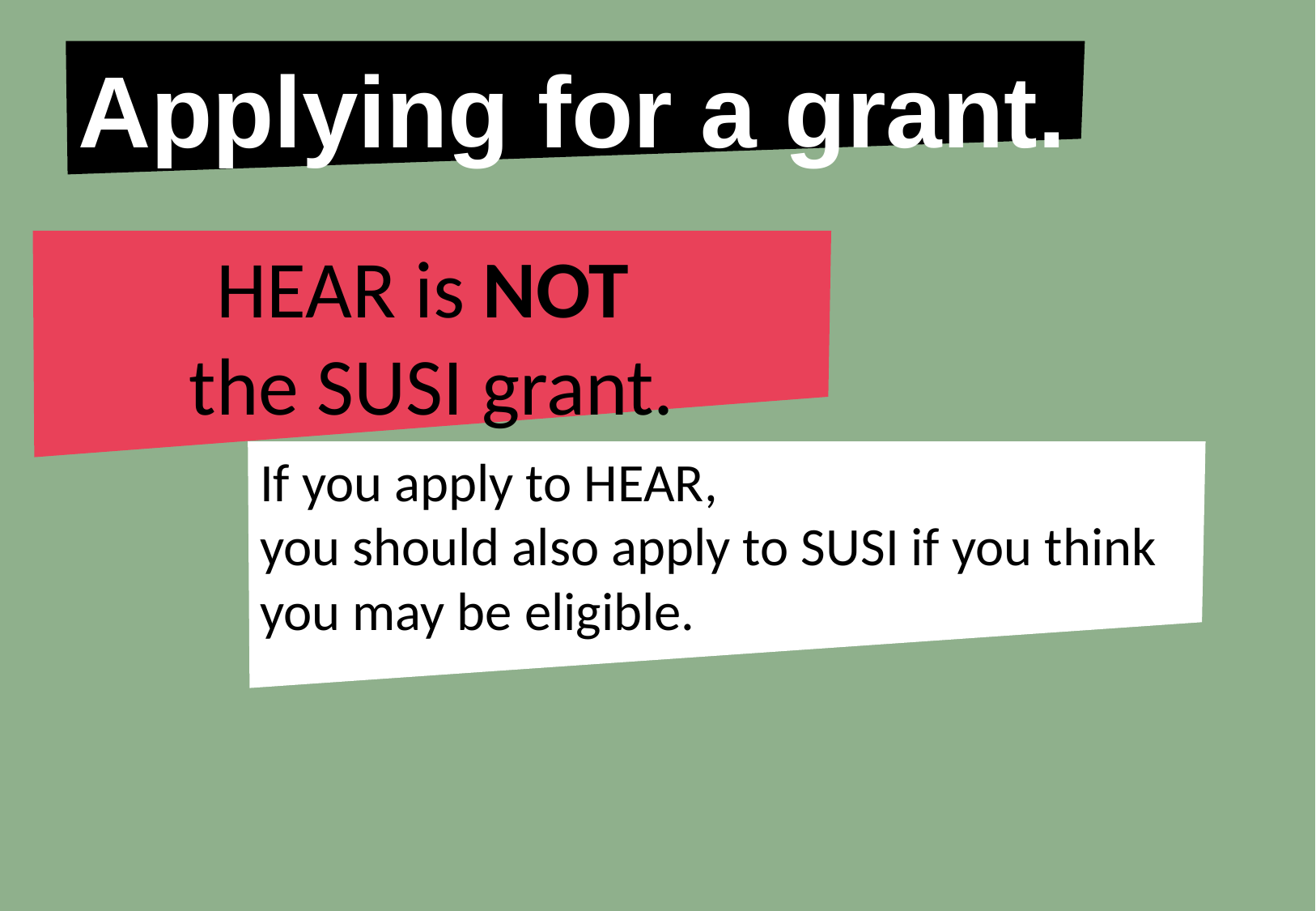

Applying for a grant.

HEAR is NOT
the SUSI grant.
 .
If you apply to HEAR,
you should also apply to SUSI if you think you may be eligible.